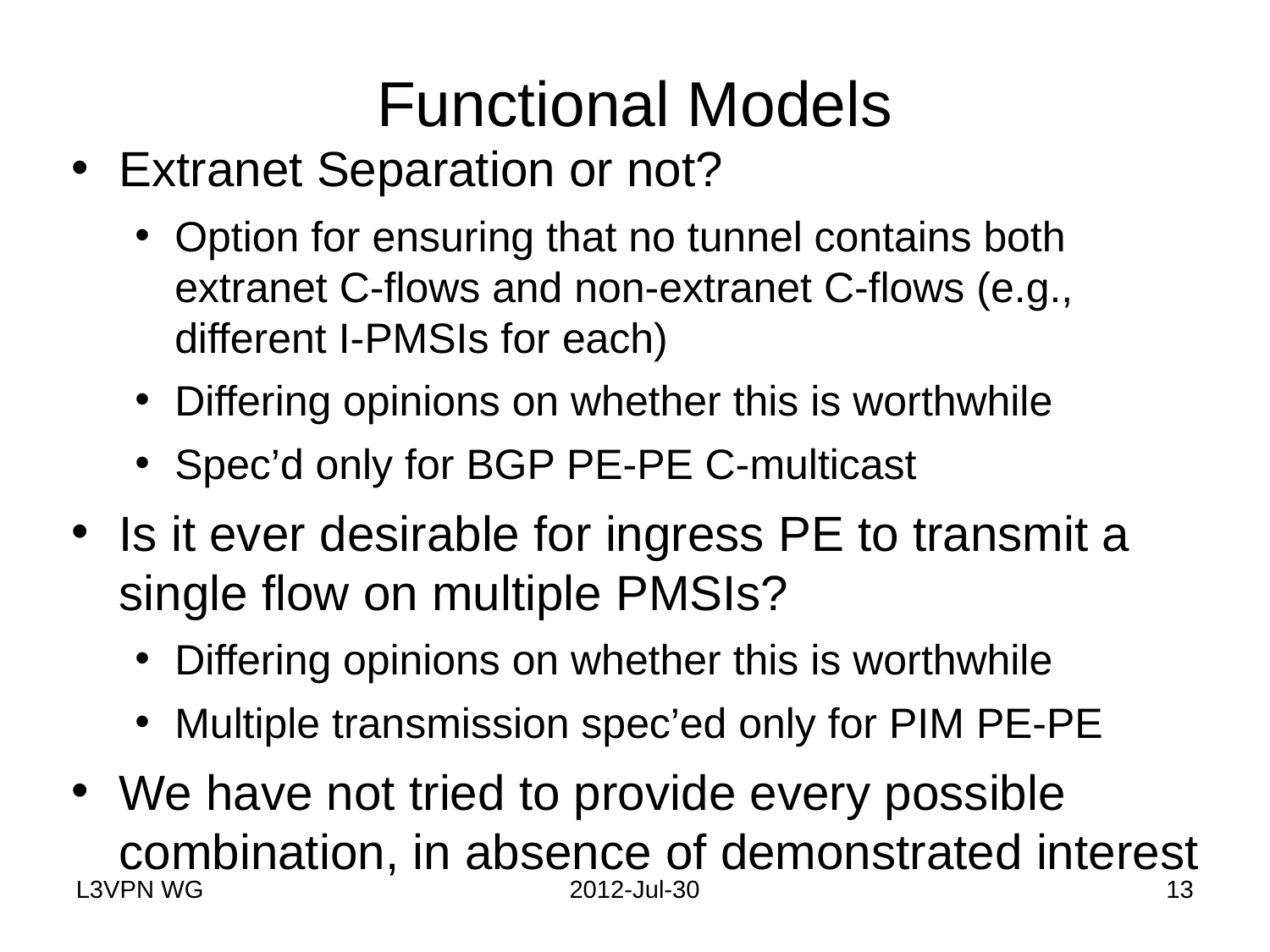

# Functional Models
Extranet Separation or not?
Option for ensuring that no tunnel contains both extranet C-flows and non-extranet C-flows (e.g., different I-PMSIs for each)
Differing opinions on whether this is worthwhile
Spec’d only for BGP PE-PE C-multicast
Is it ever desirable for ingress PE to transmit a single flow on multiple PMSIs?
Differing opinions on whether this is worthwhile
Multiple transmission spec’ed only for PIM PE-PE
We have not tried to provide every possible combination, in absence of demonstrated interest
L3VPN WG
2012-Jul-30
13